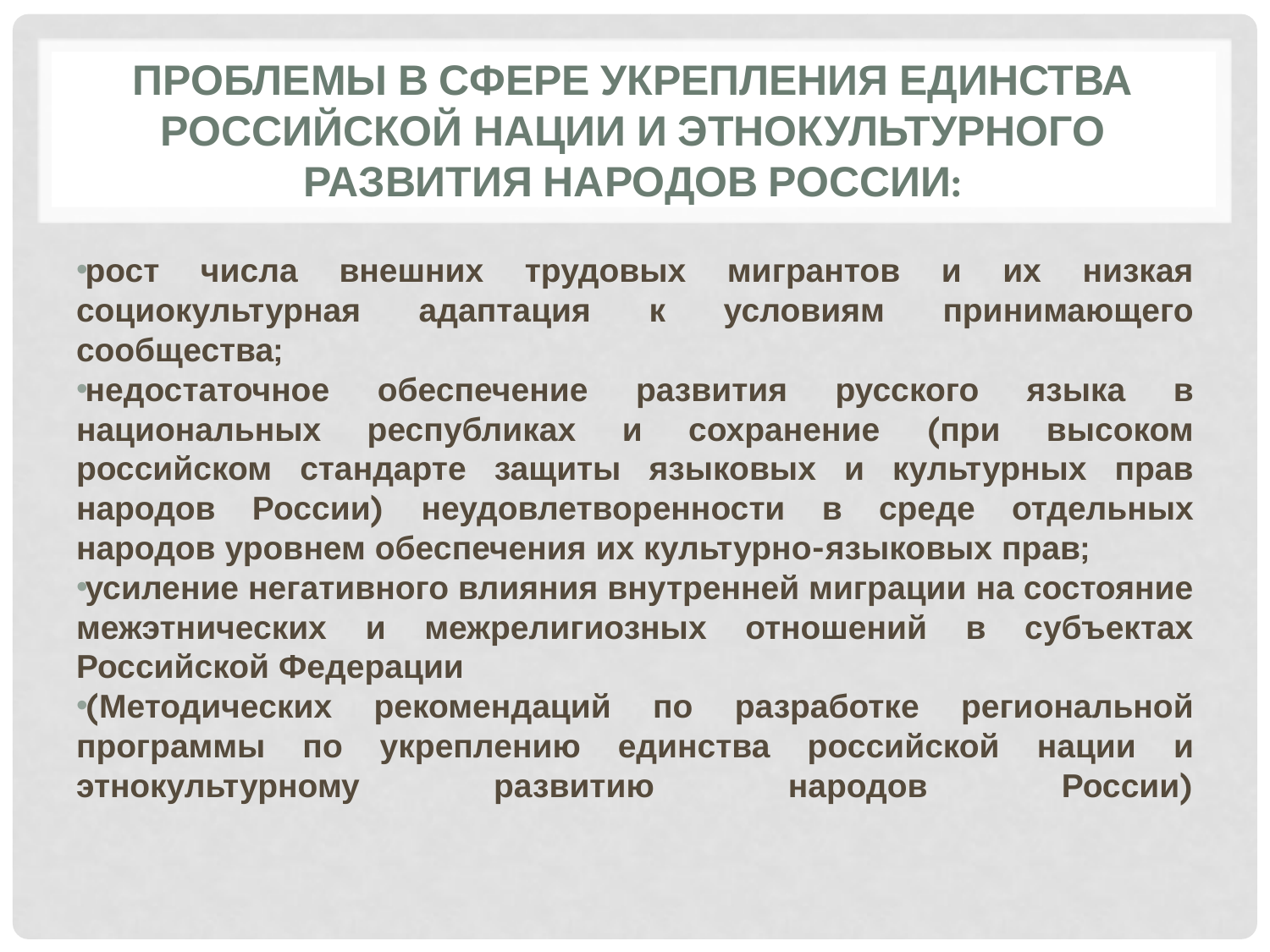

# Проблемы в сфере укрепления единства российской нации и этнокультурного развития народов России:
рост числа внешних трудовых мигрантов и их низкая социокультурная адаптация к условиям принимающего сообщества;
недостаточное обеспечение развития русского языка в национальных республиках и сохранение (при высоком российском стандарте защиты языковых и культурных прав народов России) неудовлетворенности в среде отдельных народов уровнем обеспечения их культурно-языковых прав;
усиление негативного влияния внутренней миграции на состояние межэтнических и межрелигиозных отношений в субъектах Российской Федерации
(Методических рекомендаций по разработке региональной программы по укреплению единства российской нации и этнокультурному развитию народов России)